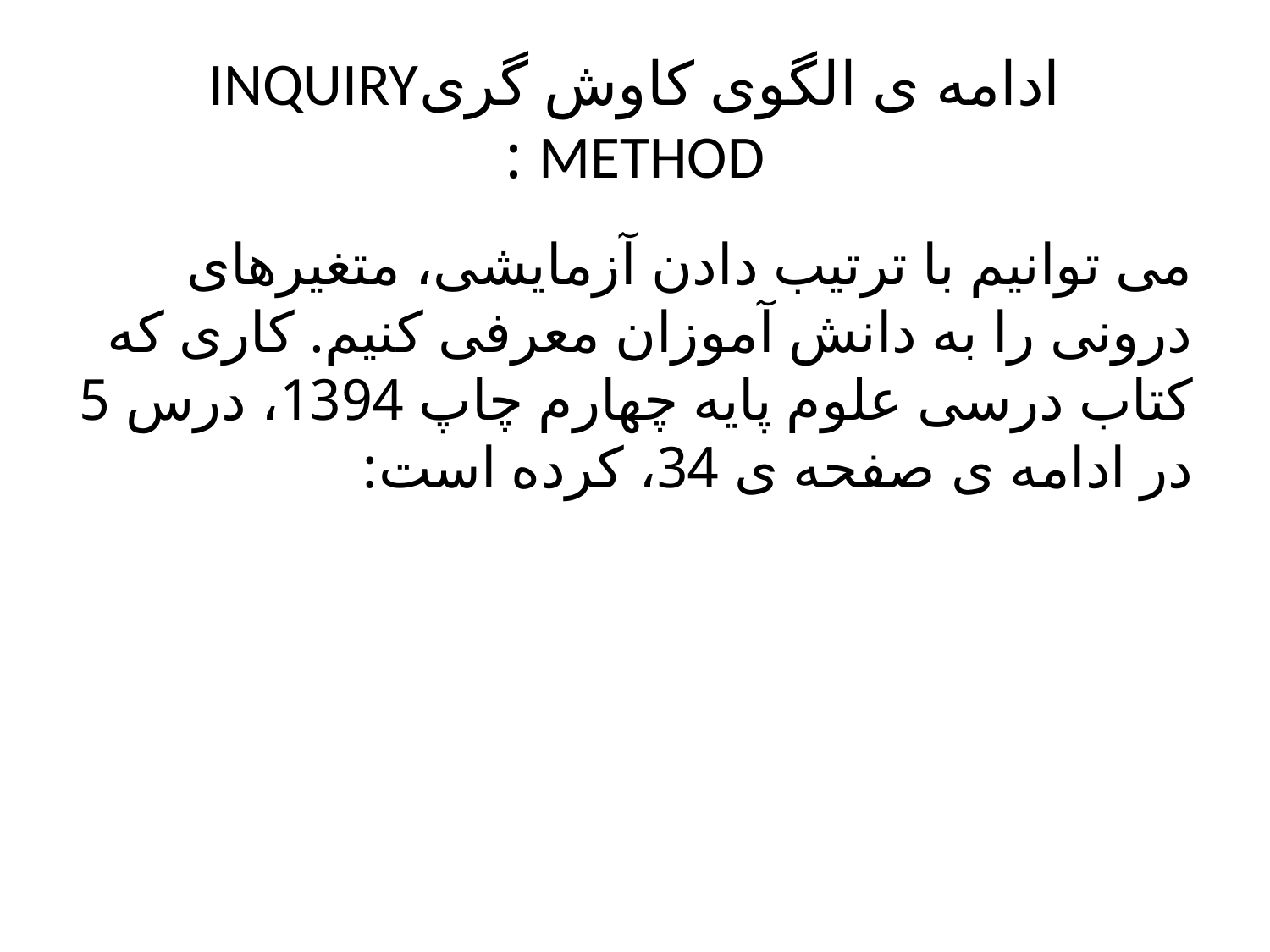

# ادامه ی الگوی کاوش گریINQUIRY METHOD :
می توانیم با ترتیب دادن آزمایشی، متغیرهای درونی را به دانش آموزان معرفی کنیم. کاری که کتاب درسی علوم پایه چهارم چاپ 1394، درس 5 در ادامه ی صفحه ی 34، کرده است: